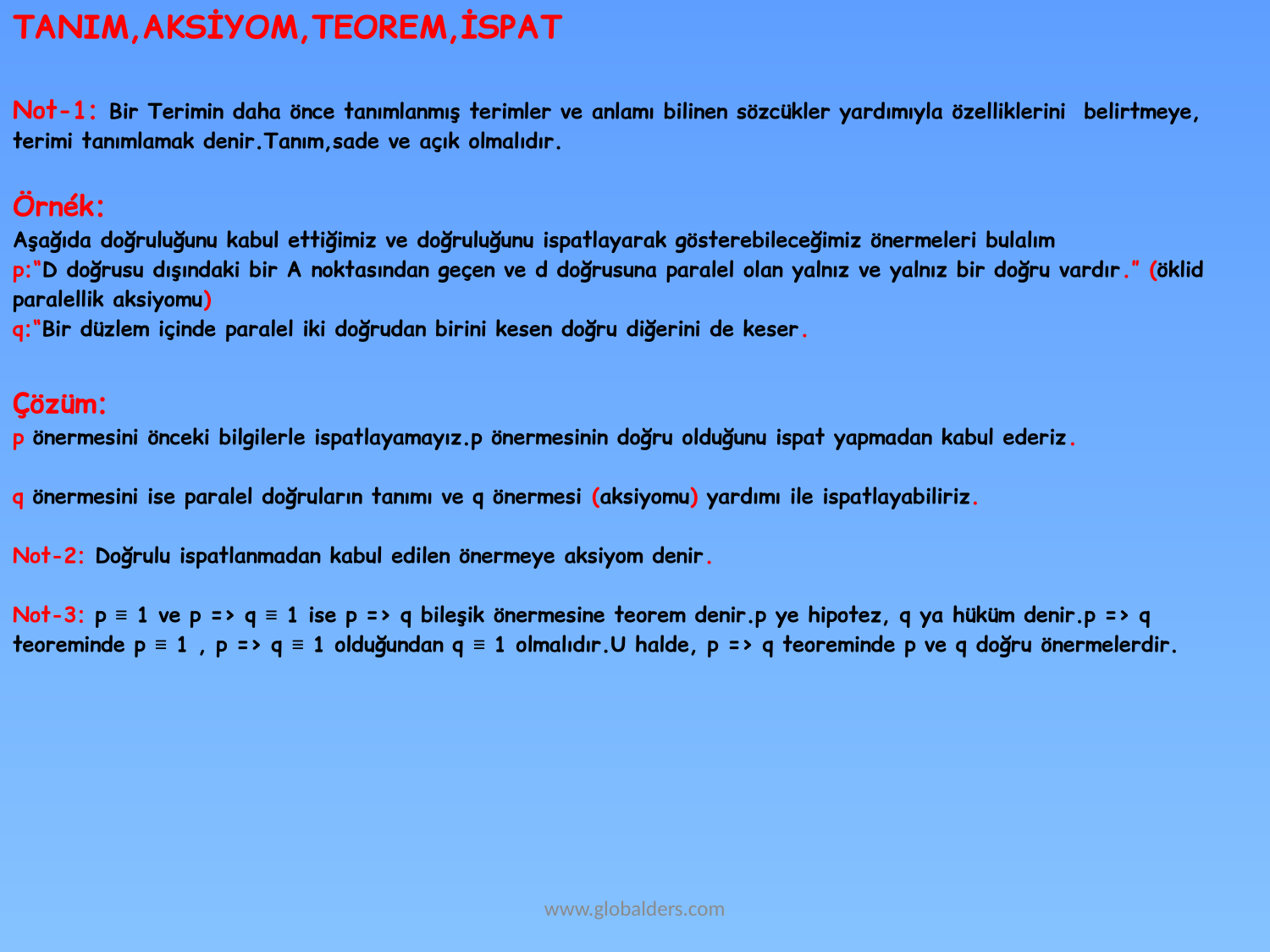

TANIM,AKSİYOM,TEOREM,İSPAT

Not-1: Bir Terimin daha önce tanımlanmış terimler ve anlamı bilinen sözcükler yardımıyla özelliklerini  belirtmeye,
terimi tanımlamak denir.Tanım,sade ve açık olmalıdır.

Örnék:
Aşağıda doğruluğunu kabul ettiğimiz ve doğruluğunu ispatlayarak gösterebileceğimiz önermeleri bulalım
p:“D doğrusu dışındaki bir A noktasından geçen ve d doğrusuna paralel olan yalnız ve yalnız bir doğru vardır.” (öklid
paralellik aksiyomu)
q:“Bir düzlem içinde paralel iki doğrudan birini kesen doğru diğerini de keser.

Çözüm:
p önermesini önceki bilgilerle ispatlayamayız.p önermesinin doğru olduğunu ispat yapmadan kabul ederiz.

q önermesini ise paralel doğruların tanımı ve q önermesi (aksiyomu) yardımı ile ispatlayabiliriz.

Not-2: Doğrulu ispatlanmadan kabul edilen önermeye aksiyom denir.

Not-3: p ≡ 1 ve p => q ≡ 1 ise p => q bileşik önermesine teorem denir.p ye hipotez, q ya hüküm denir.p => q
teoreminde p ≡ 1 , p => q ≡ 1 olduğundan q ≡ 1 olmalıdır.U halde, p => q teoreminde p ve q doğru önermelerdir.
www.globalders.com